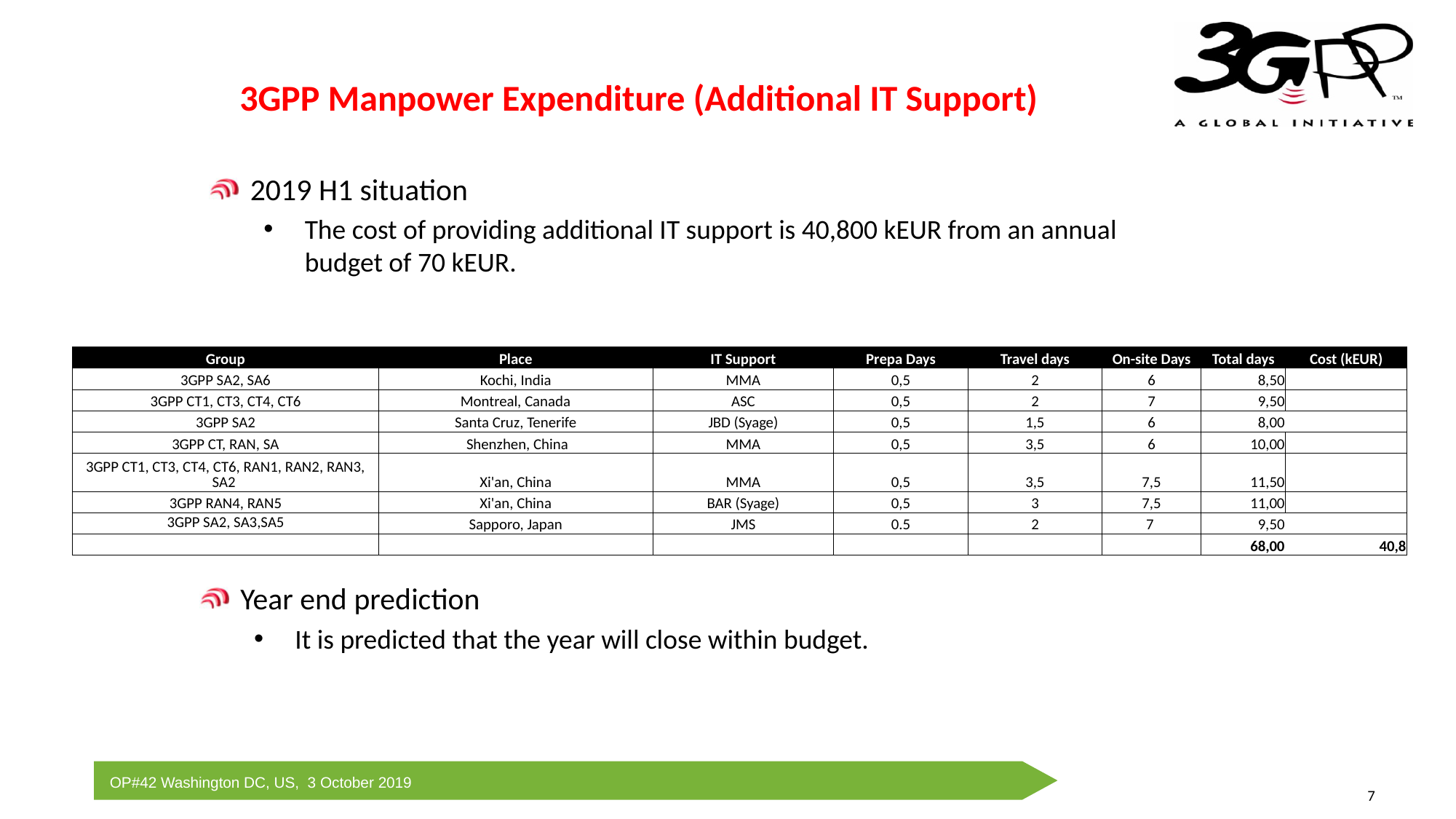

# 3GPP Manpower Expenditure (Additional IT Support)

2019 H1 situation
The cost of providing additional IT support is 40,800 kEUR from an annual budget of 70 kEUR.

| Group | Place | IT Support | Prepa Days | Travel days | On-site Days | Total days | Cost (kEUR) |
| --- | --- | --- | --- | --- | --- | --- | --- |
| 3GPP SA2, SA6 | Kochi, India | MMA | 0,5 | 2 | 6 | 8,50 |  |
| 3GPP CT1, CT3, CT4, CT6 | Montreal, Canada | ASC | 0,5 | 2 | 7 | 9,50 |  |
| 3GPP SA2 | Santa Cruz, Tenerife | JBD (Syage) | 0,5 | 1,5 | 6 | 8,00 |  |
| 3GPP CT, RAN, SA | Shenzhen, China | MMA | 0,5 | 3,5 | 6 | 10,00 |  |
| 3GPP CT1, CT3, CT4, CT6, RAN1, RAN2, RAN3, SA2 | Xi'an, China | MMA | 0,5 | 3,5 | 7,5 | 11,50 |  |
| 3GPP RAN4, RAN5 | Xi'an, China | BAR (Syage) | 0,5 | 3 | 7,5 | 11,00 |  |
| 3GPP SA2, SA3,SA5 | Sapporo, Japan | JMS | 0.5 | 2 | 7 | 9,50 |  |
|  |  |  |  |  |  | 68,00 | 40,8 |
Year end prediction
It is predicted that the year will close within budget.